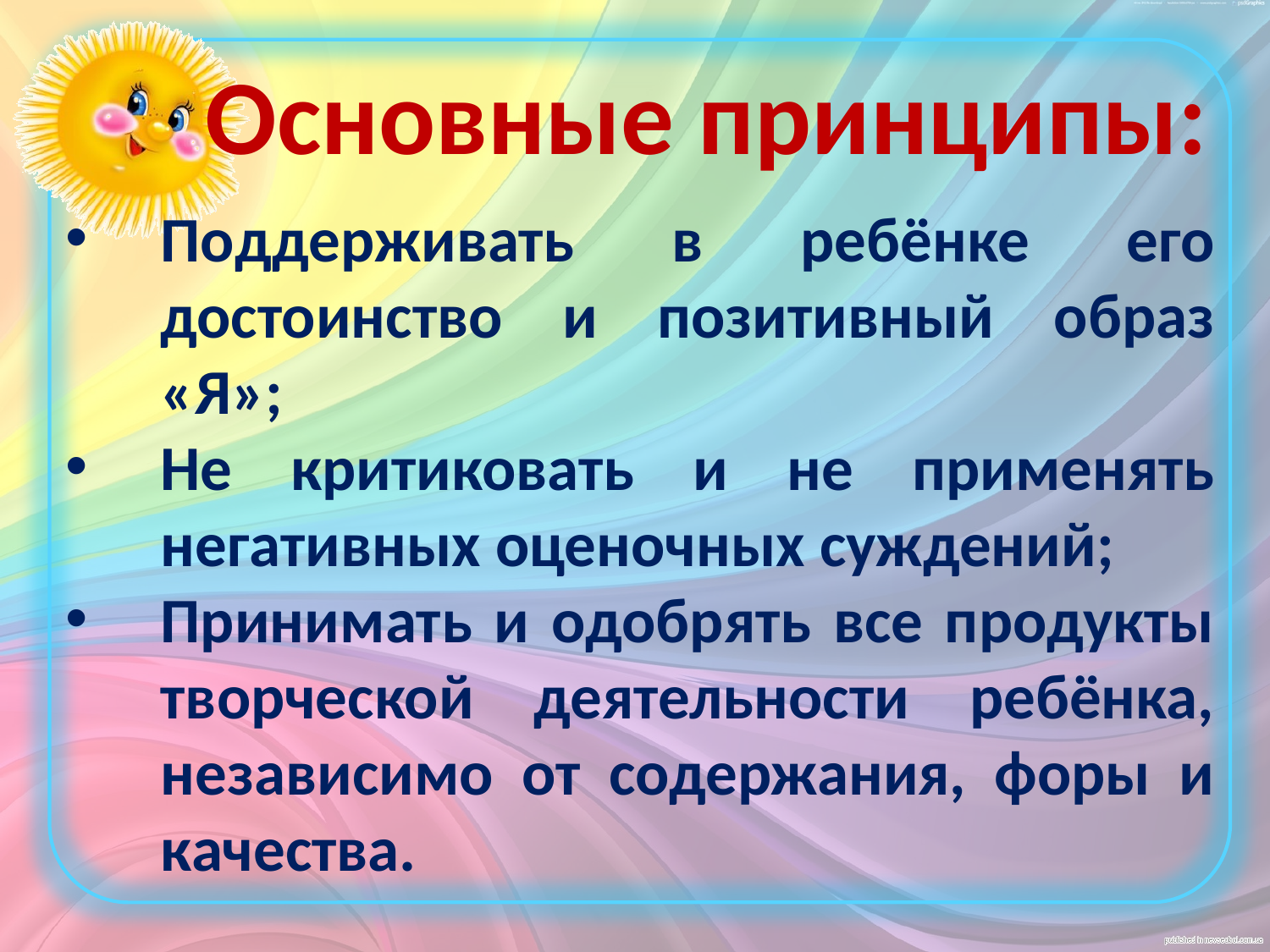

Основные принципы:

Поддерживать в ребёнке его достоинство и позитивный образ «Я»;
Не критиковать и не применять негативных оценочных суждений;
Принимать и одобрять все продукты творческой деятельности ребёнка, независимо от содержания, форы и качества.